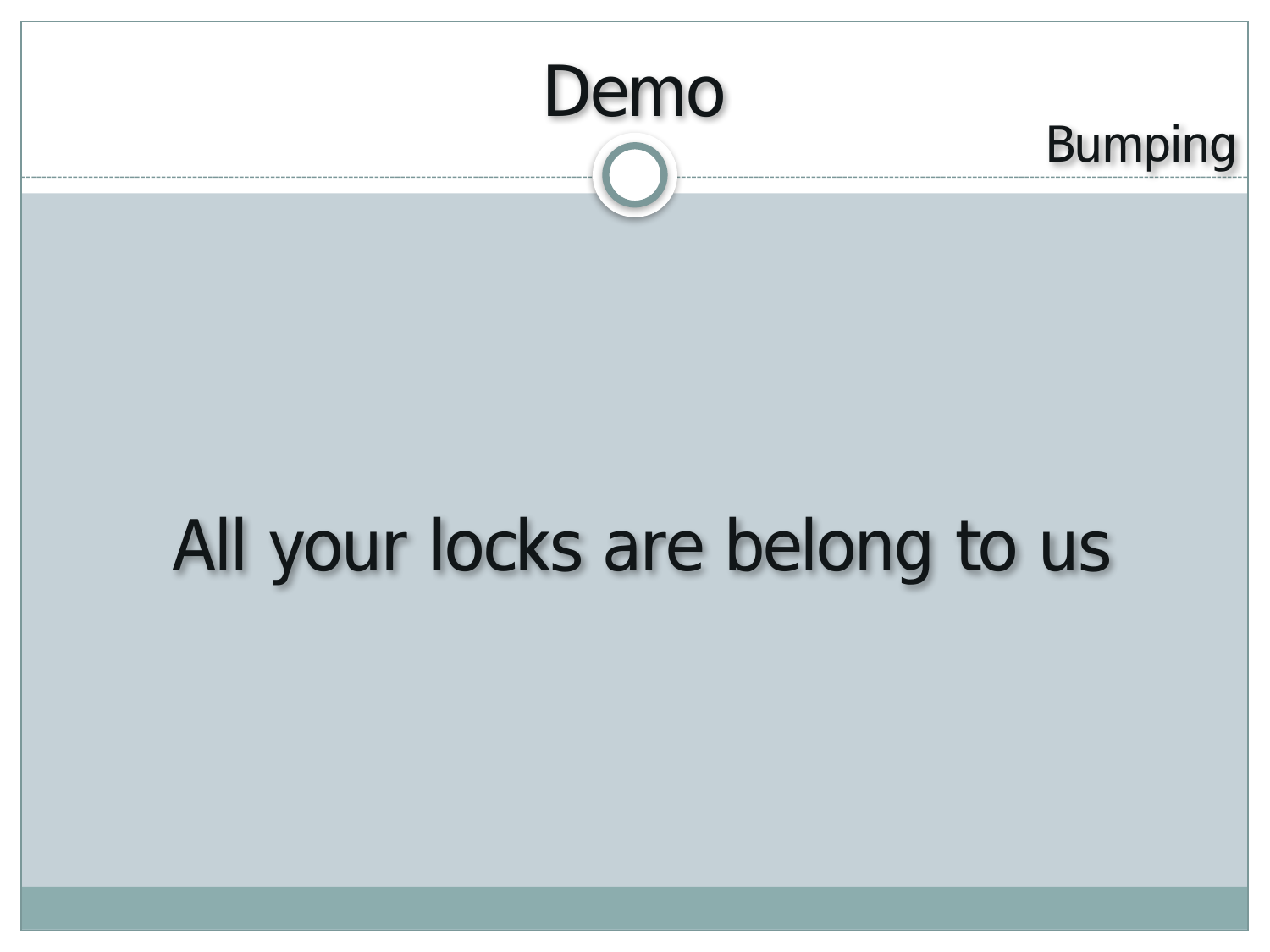

# Demo
Bumping
All your locks are belong to us